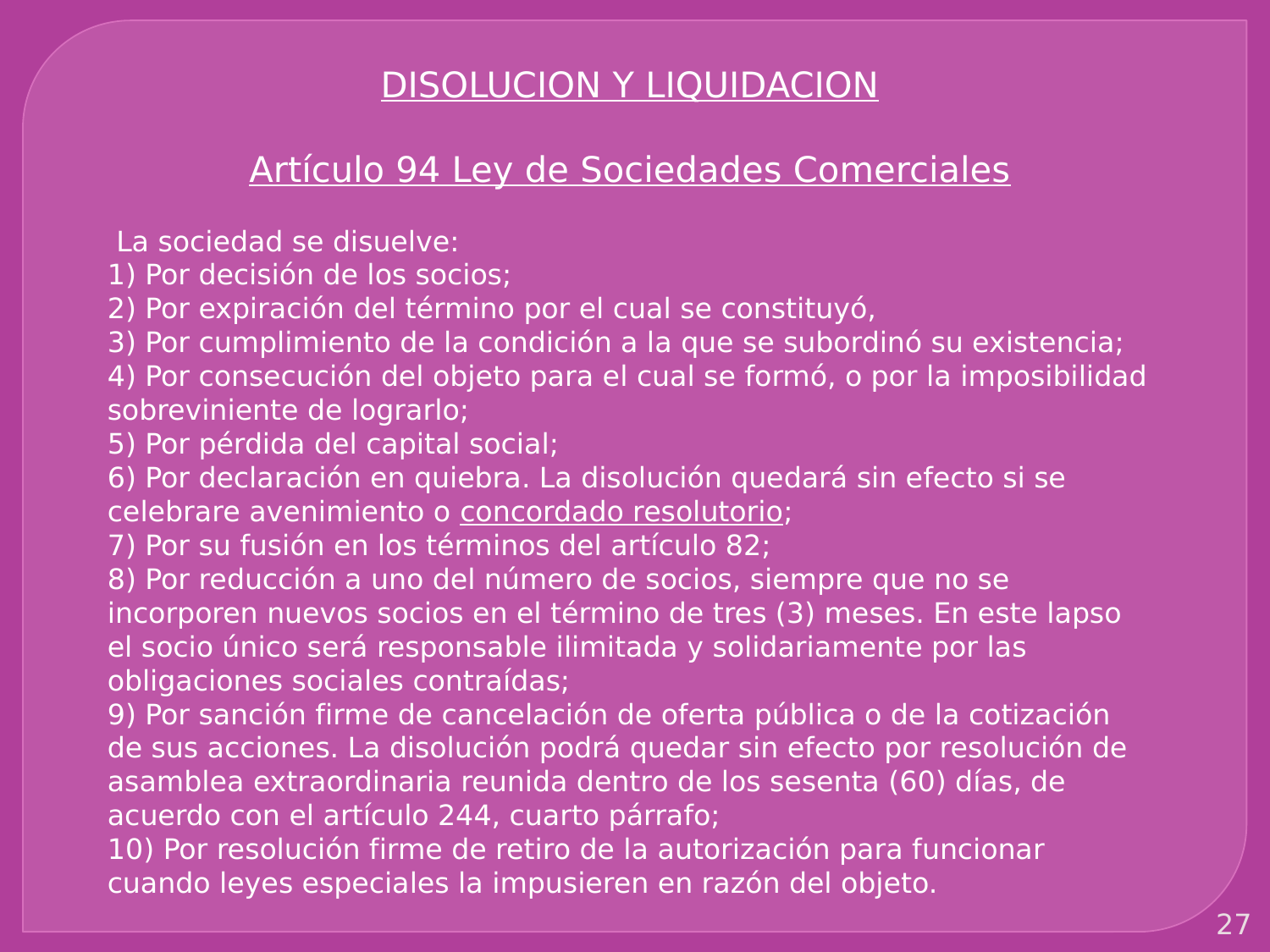

DISOLUCION Y LIQUIDACION

Artículo 94 Ley de Sociedades Comerciales

 La sociedad se disuelve:
1) Por decisión de los socios;
2) Por expiración del término por el cual se constituyó,
3) Por cumplimiento de la condición a la que se subordinó su existencia;
4) Por consecución del objeto para el cual se formó, o por la imposibilidad sobreviniente de lograrlo;
5) Por pérdida del capital social;
6) Por declaración en quiebra. La disolución quedará sin efecto si se celebrare avenimiento o concordado resolutorio;
7) Por su fusión en los términos del artículo 82;
8) Por reducción a uno del número de socios, siempre que no se incorporen nuevos socios en el término de tres (3) meses. En este lapso el socio único será responsable ilimitada y solidariamente por las obligaciones sociales contraídas;
9) Por sanción firme de cancelación de oferta pública o de la cotización de sus acciones. La disolución podrá quedar sin efecto por resolución de asamblea extraordinaria reunida dentro de los sesenta (60) días, de acuerdo con el artículo 244, cuarto párrafo;
10) Por resolución firme de retiro de la autorización para funcionar cuando leyes especiales la impusieren en razón del objeto.
27